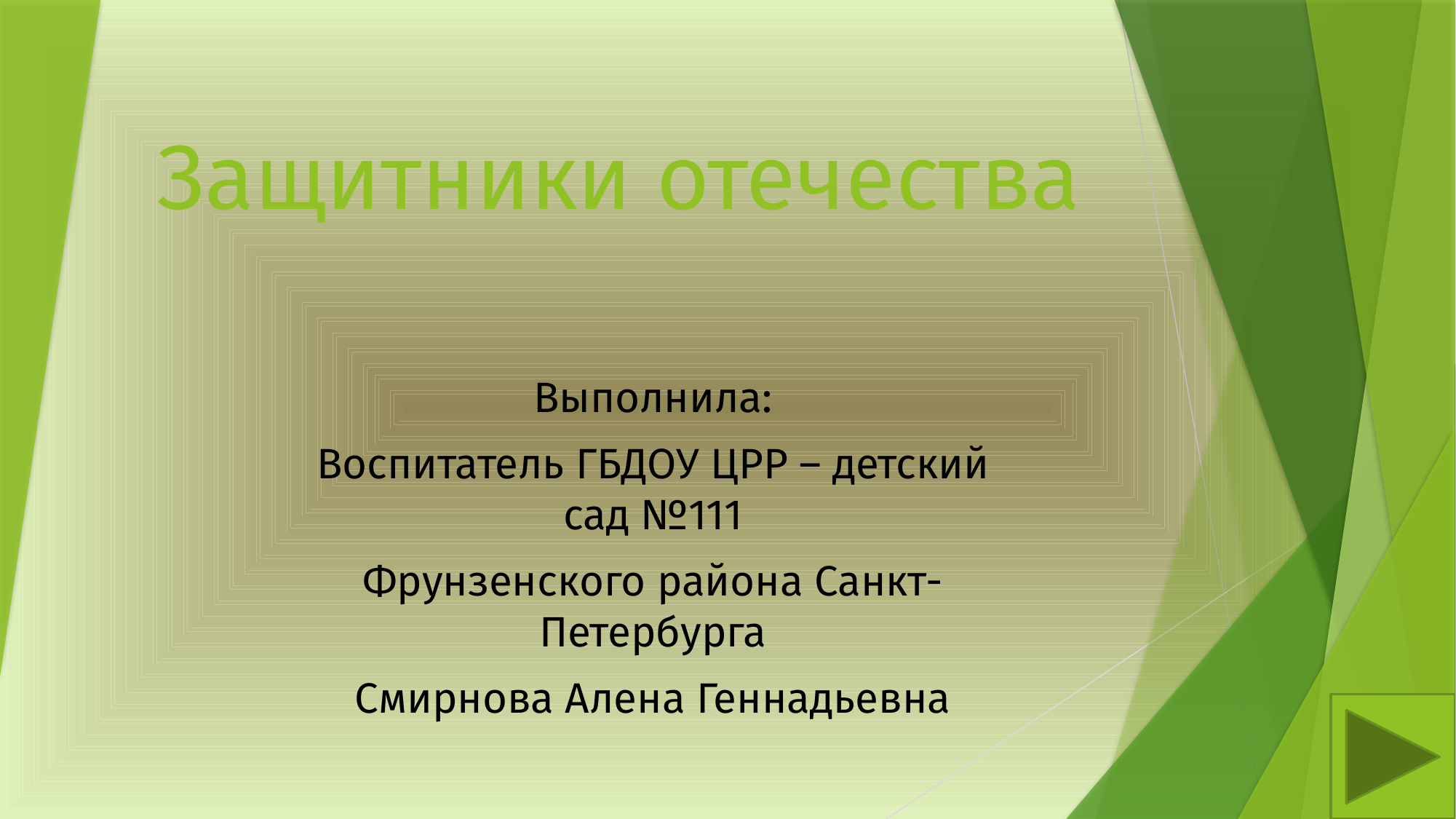

# Защитники отечества
Выполнила:
Воспитатель ГБДОУ ЦРР – детский сад №111
Фрунзенского района Санкт-Петербурга
Смирнова Алена Геннадьевна